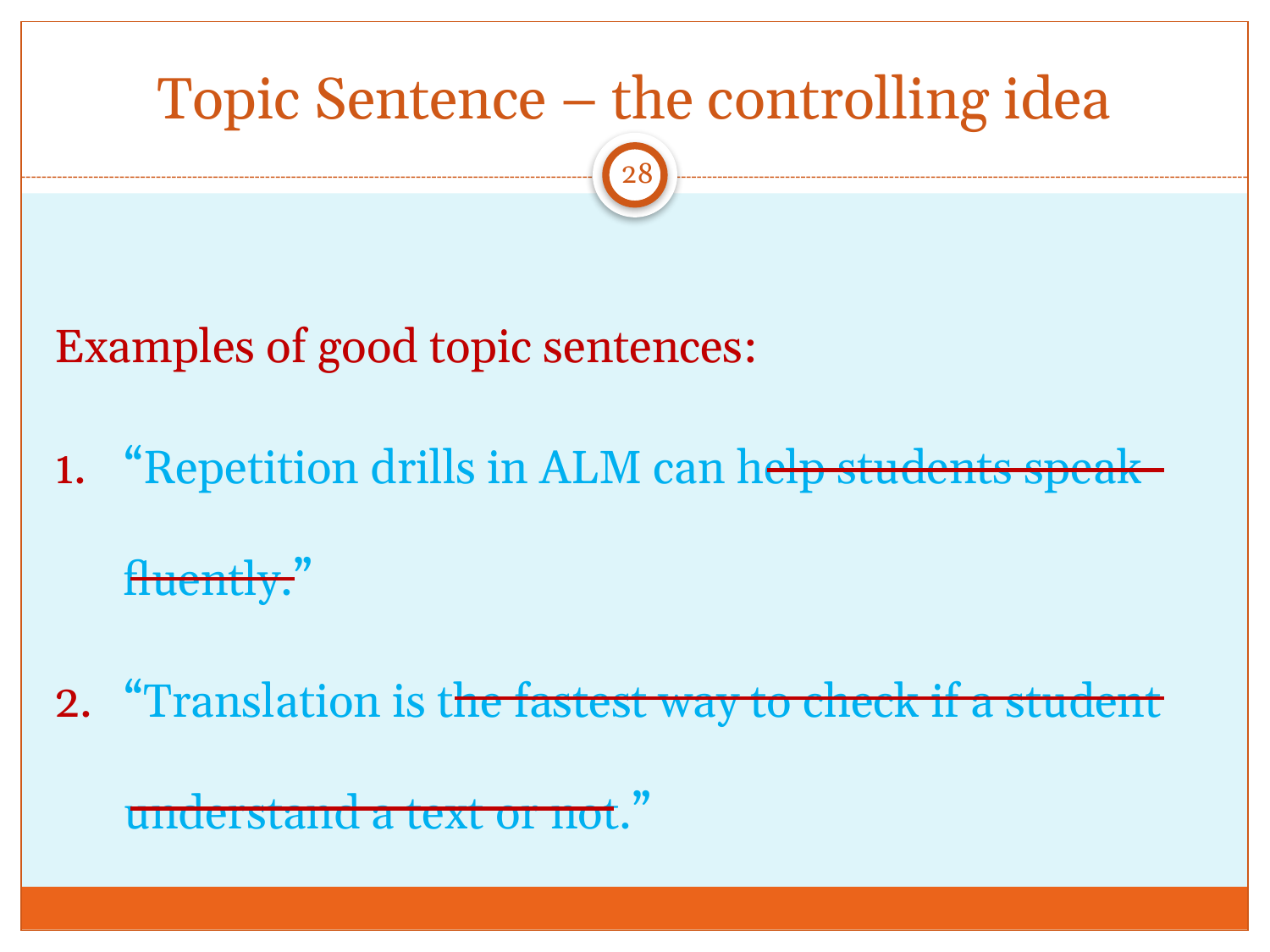

# Topic Sentence – the controlling idea
28
Examples of good topic sentences:
“Repetition drills in ALM can help students speak fluently.”
“Translation is the fastest way to check if a student understand a text or not.”